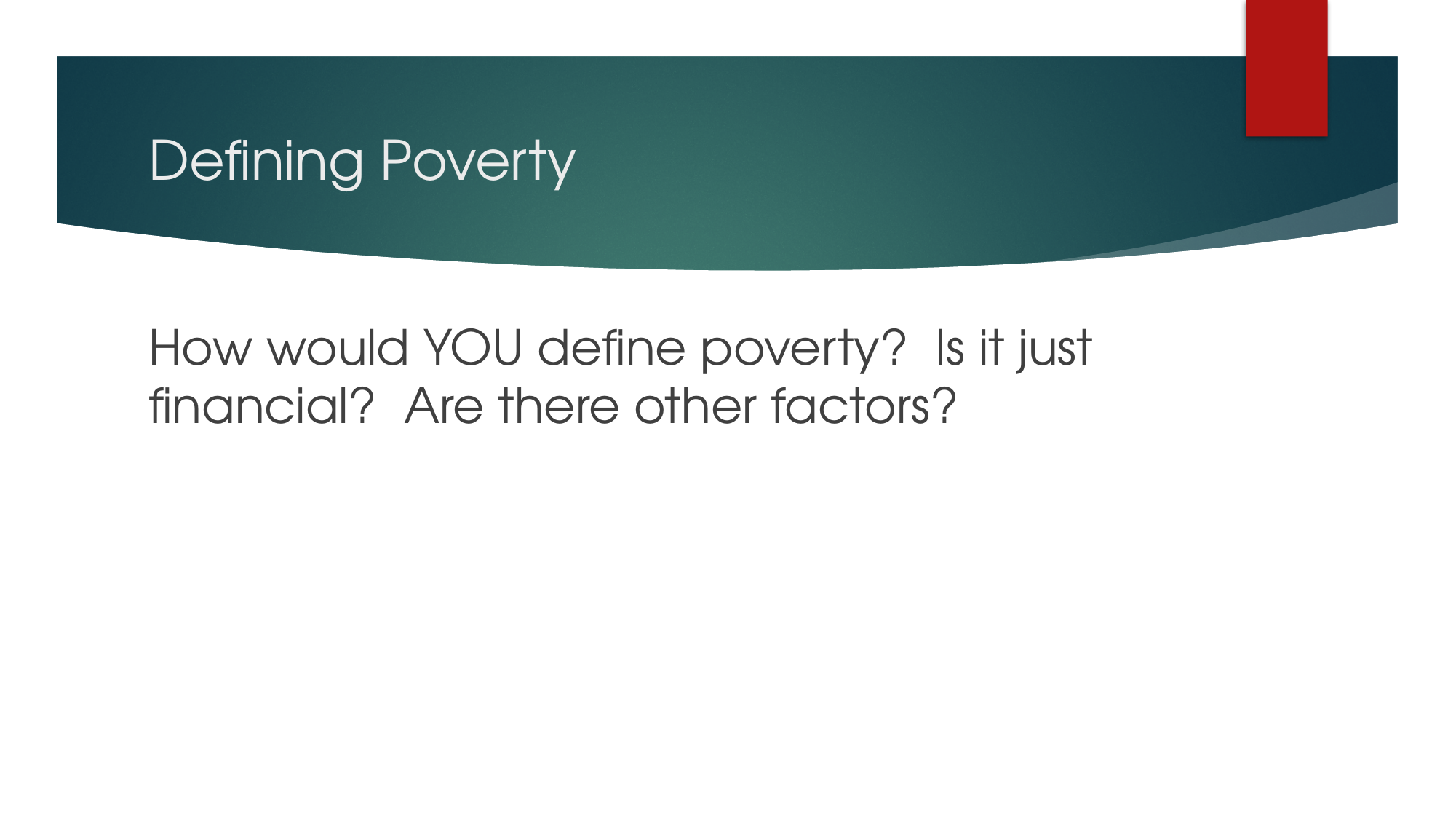

# Defining Poverty
How would YOU define poverty?  Is it just financial?  Are there other factors?